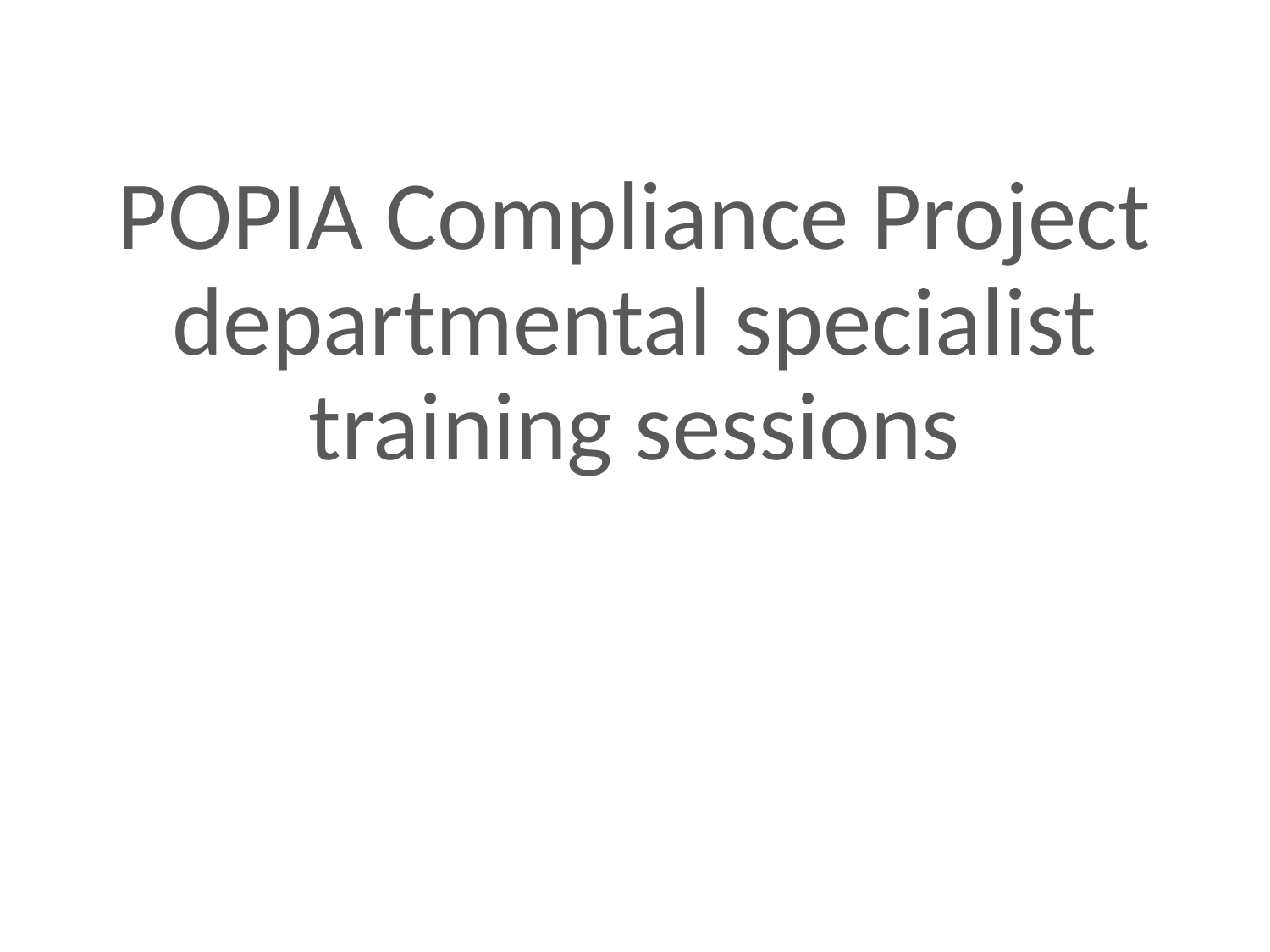

# POPIA Compliance Project departmental specialist training sessions